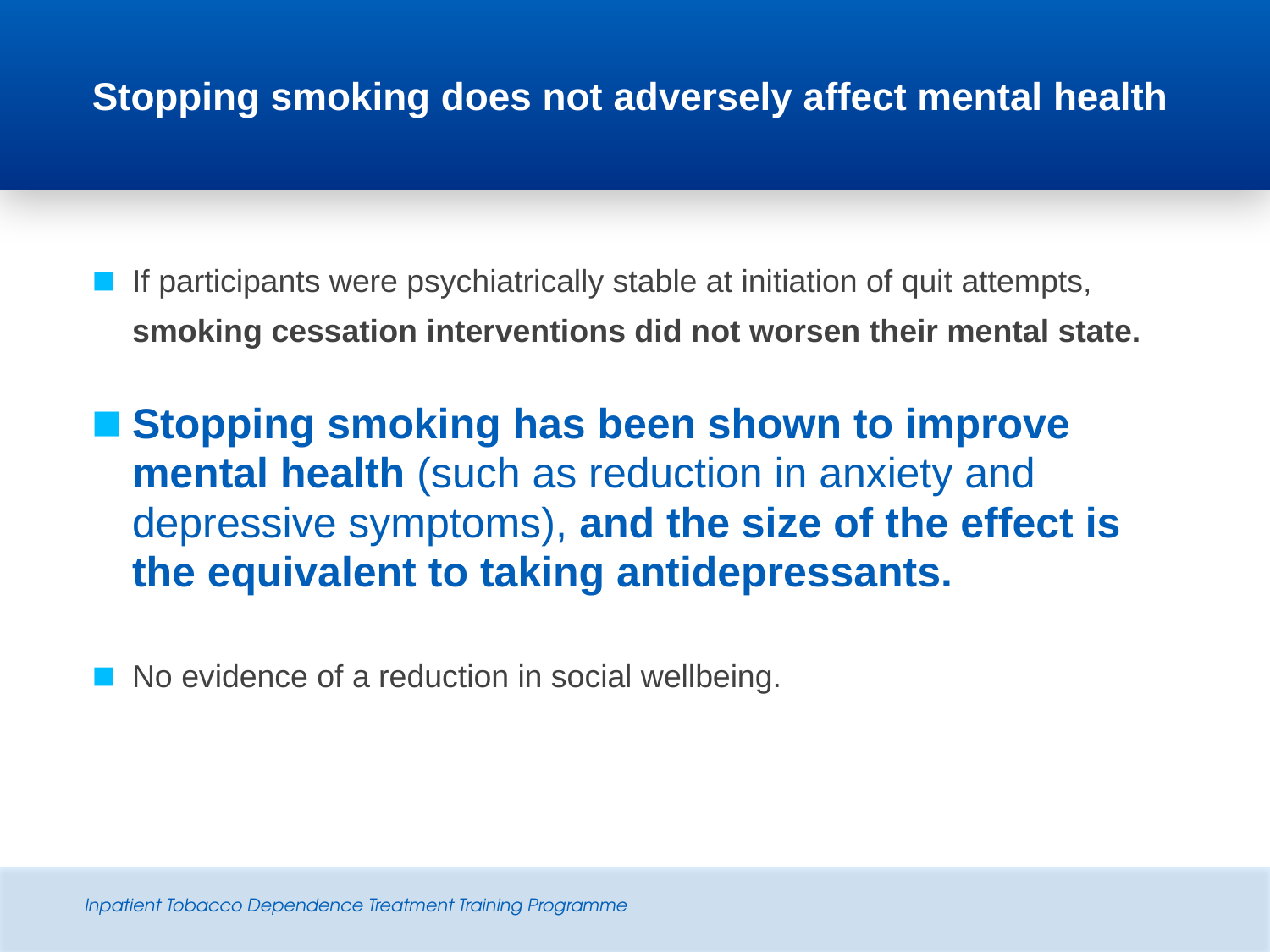

# Stopping smoking does not adversely affect mental health
If participants were psychiatrically stable at initiation of quit attempts, smoking cessation interventions did not worsen their mental state.
Stopping smoking has been shown to improve mental health (such as reduction in anxiety and depressive symptoms), and the size of the effect is the equivalent to taking antidepressants.
No evidence of a reduction in social wellbeing.
Inpatient Tobacco Dependence Treatment Training Programme